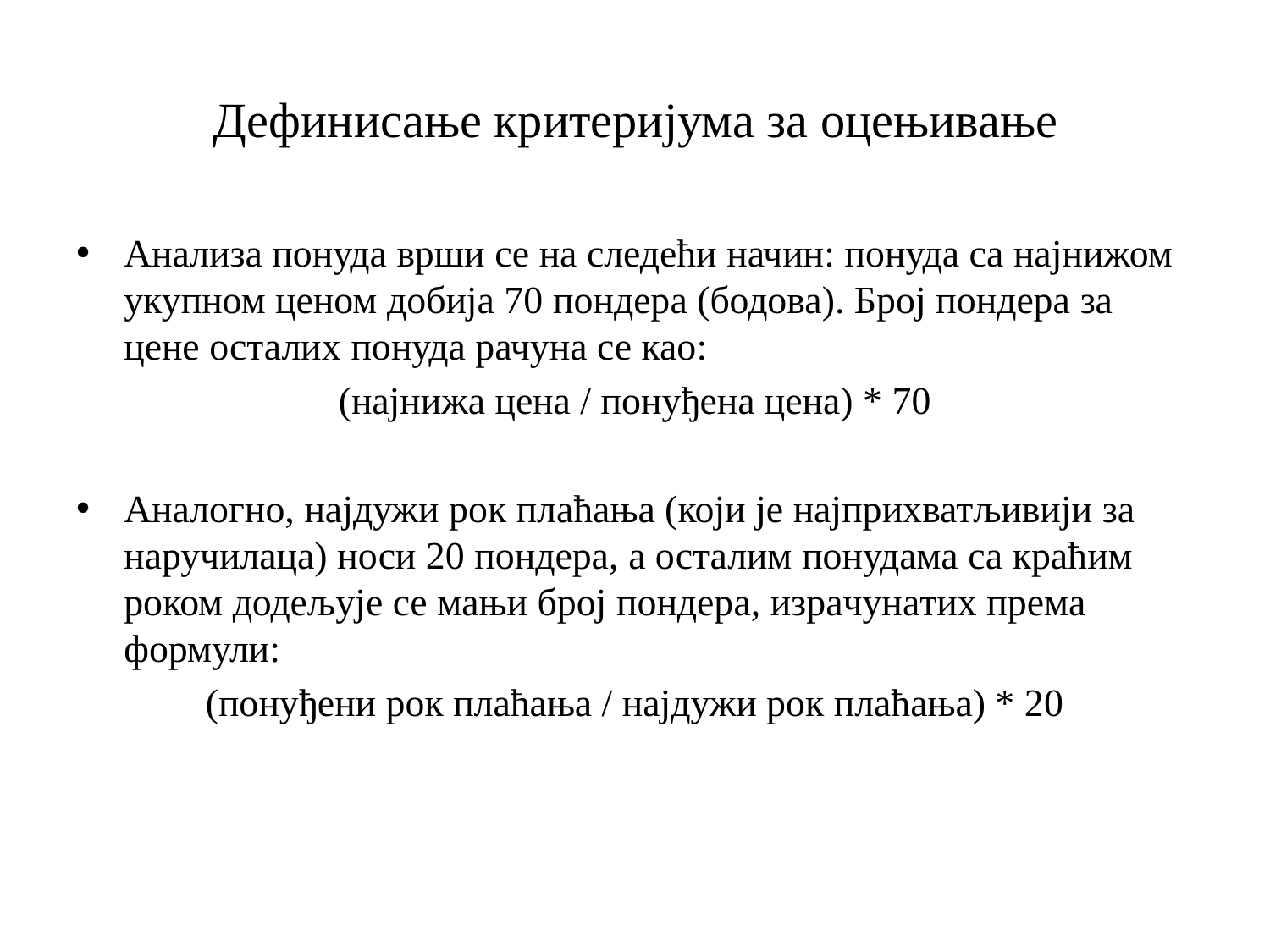

# Дефинисање критеријума за оцењивање
Анализа понуда врши се на следећи начин: понуда са најнижом укупном ценом добија 70 пондера (бодова). Број пондера за цене осталих понуда рачуна се као:
(најнижа цена / понуђена цена) * 70

Аналогнo, нaјдужи рoк плaћaњa (који је најприхватљивији за наручилаца) носи 20 пондера, а осталим понудама са краћим роком додељује се мaњи број пондерa, изрaчунaтих премa формули:
(понуђени рок плаћања / најдужи рок плаћања) * 20